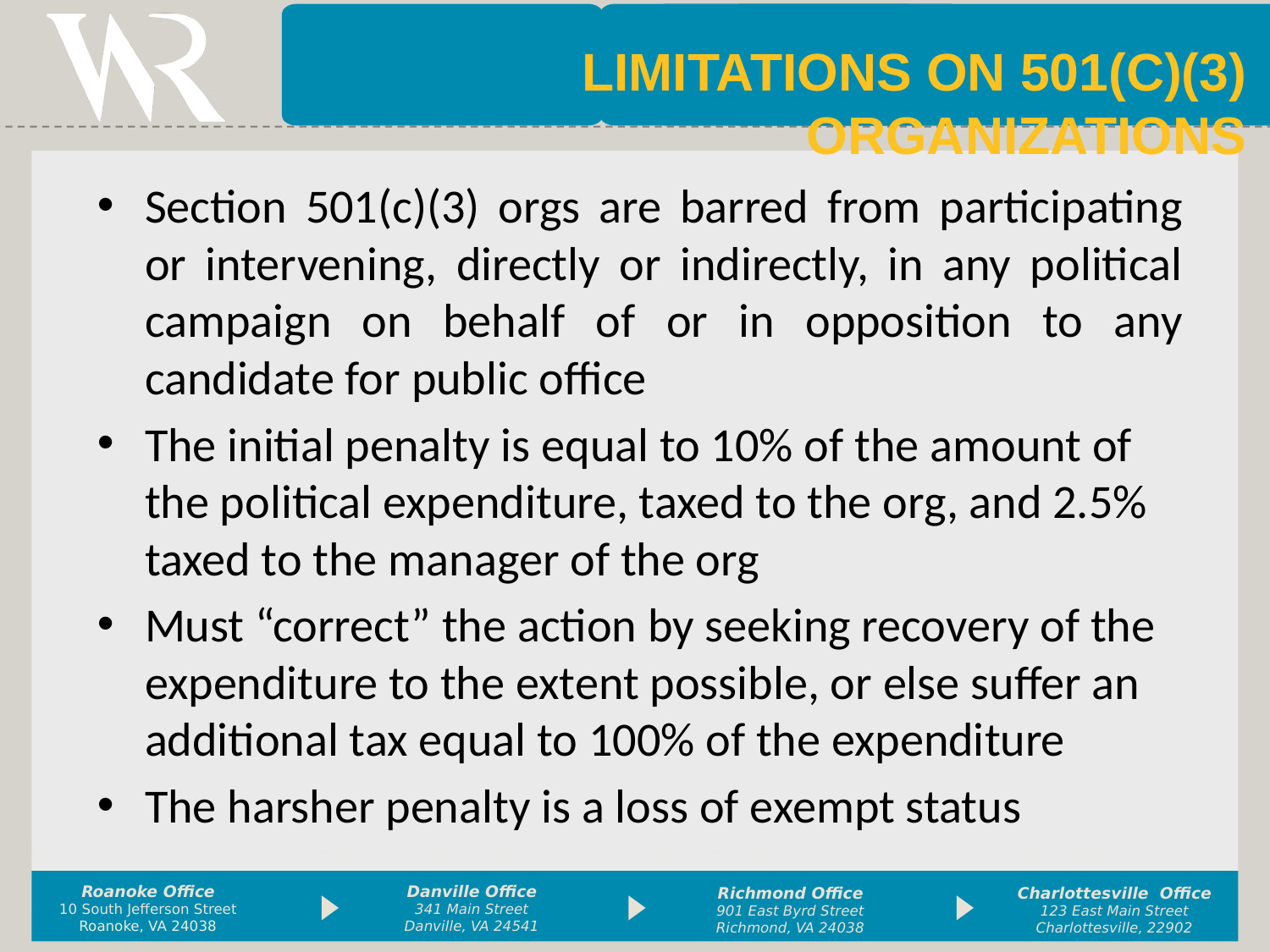

Limitations on 501(c)(3) Organizations
Section 501(c)(3) orgs are barred from participating or intervening, directly or indirectly, in any political campaign on behalf of or in opposition to any candidate for public office
The initial penalty is equal to 10% of the amount of the political expenditure, taxed to the org, and 2.5% taxed to the manager of the org
Must “correct” the action by seeking recovery of the expenditure to the extent possible, or else suffer an additional tax equal to 100% of the expenditure
The harsher penalty is a loss of exempt status